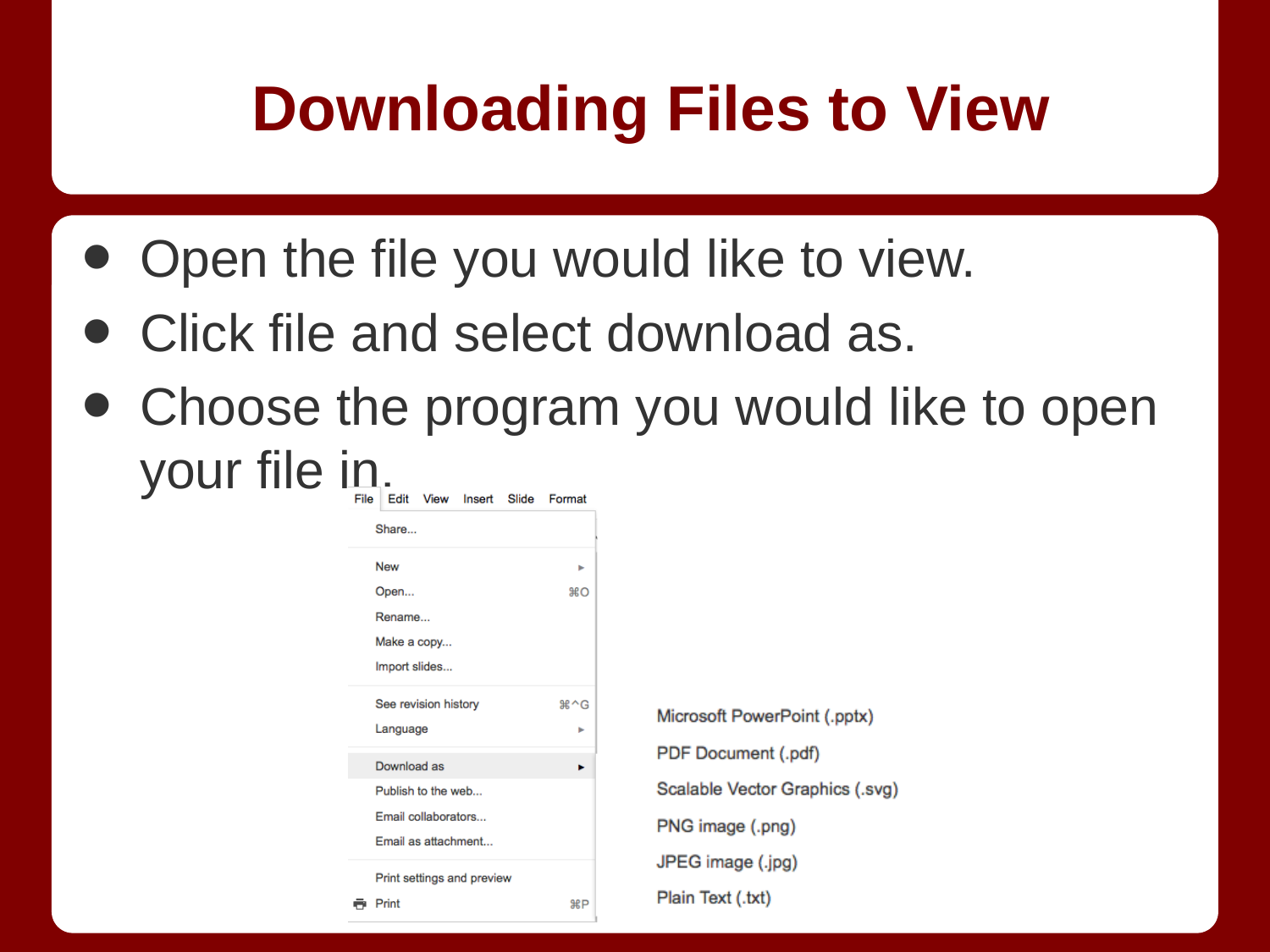

# Downloading Files to View
Open the file you would like to view.
Click file and select download as.
Choose the program you would like to open your file in.